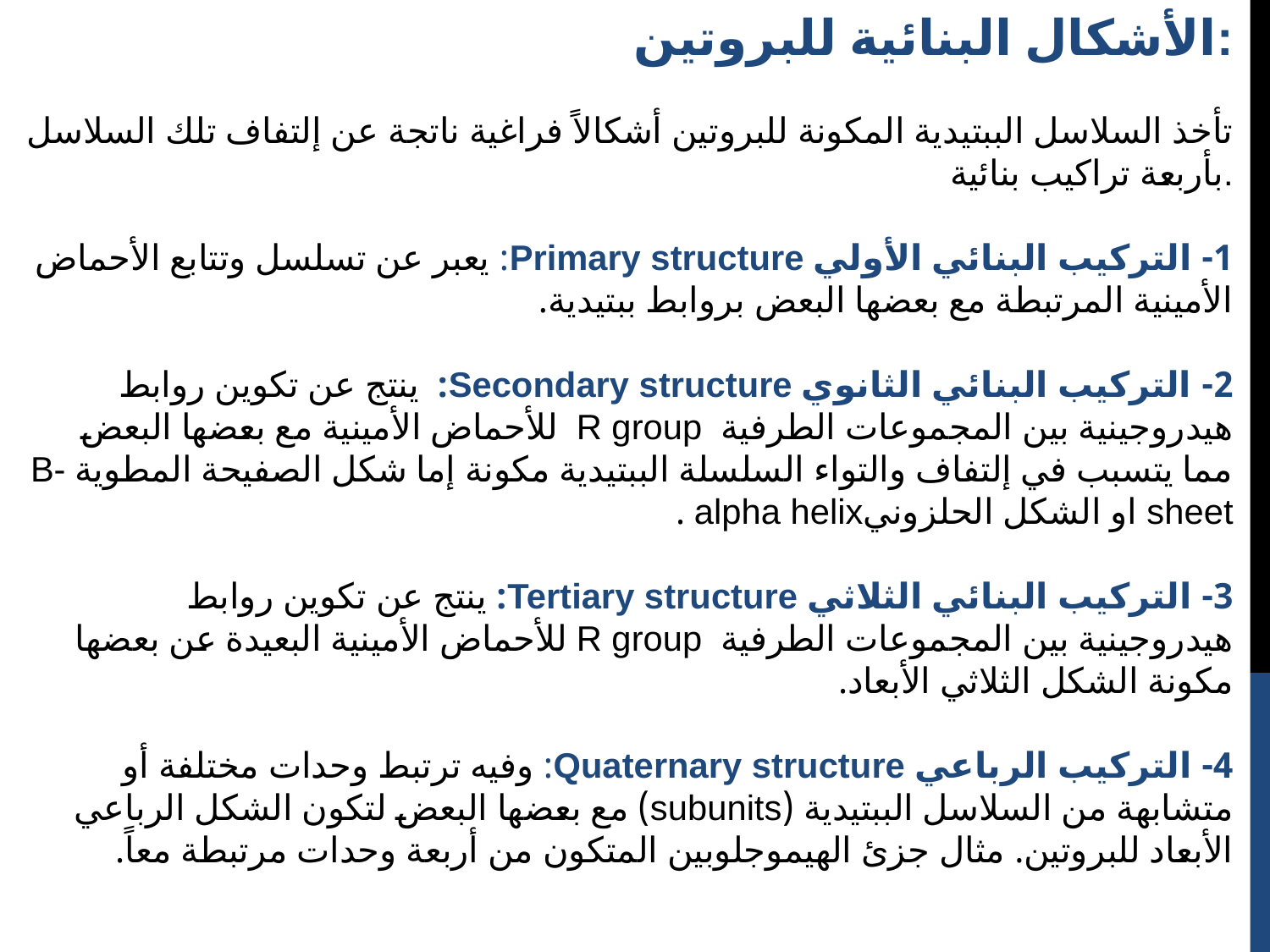

الأشكال البنائية للبروتين:

تأخذ السلاسل الببتيدية المكونة للبروتين أشكالاً فراغية ناتجة عن إلتفاف تلك السلاسل بأربعة تراكيب بنائية.

1- التركيب البنائي الأولي Primary structure: يعبر عن تسلسل وتتابع الأحماض الأمينية المرتبطة مع بعضها البعض بروابط ببتيدية.

2- التركيب البنائي الثانوي Secondary structure:  ينتج عن تكوين روابط هيدروجينية بين المجموعات الطرفية  R group  للأحماض الأمينية مع بعضها البعض مما يتسبب في إلتفاف والتواء السلسلة الببتيدية مكونة إما شكل الصفيحة المطوية B-sheet او الشكل الحلزونيalpha helix .

3- التركيب البنائي الثلاثي Tertiary structure: ينتج عن تكوين روابط هيدروجينية بين المجموعات الطرفية  R group للأحماض الأمينية البعيدة عن بعضها مكونة الشكل الثلاثي الأبعاد.

4- التركيب الرباعي Quaternary structure: وفيه ترتبط وحدات مختلفة أو متشابهة من السلاسل الببتيدية (subunits) مع بعضها البعض لتكون الشكل الرباعي الأبعاد للبروتين. مثال جزئ الهيموجلوبين المتكون من أربعة وحدات مرتبطة معاً.